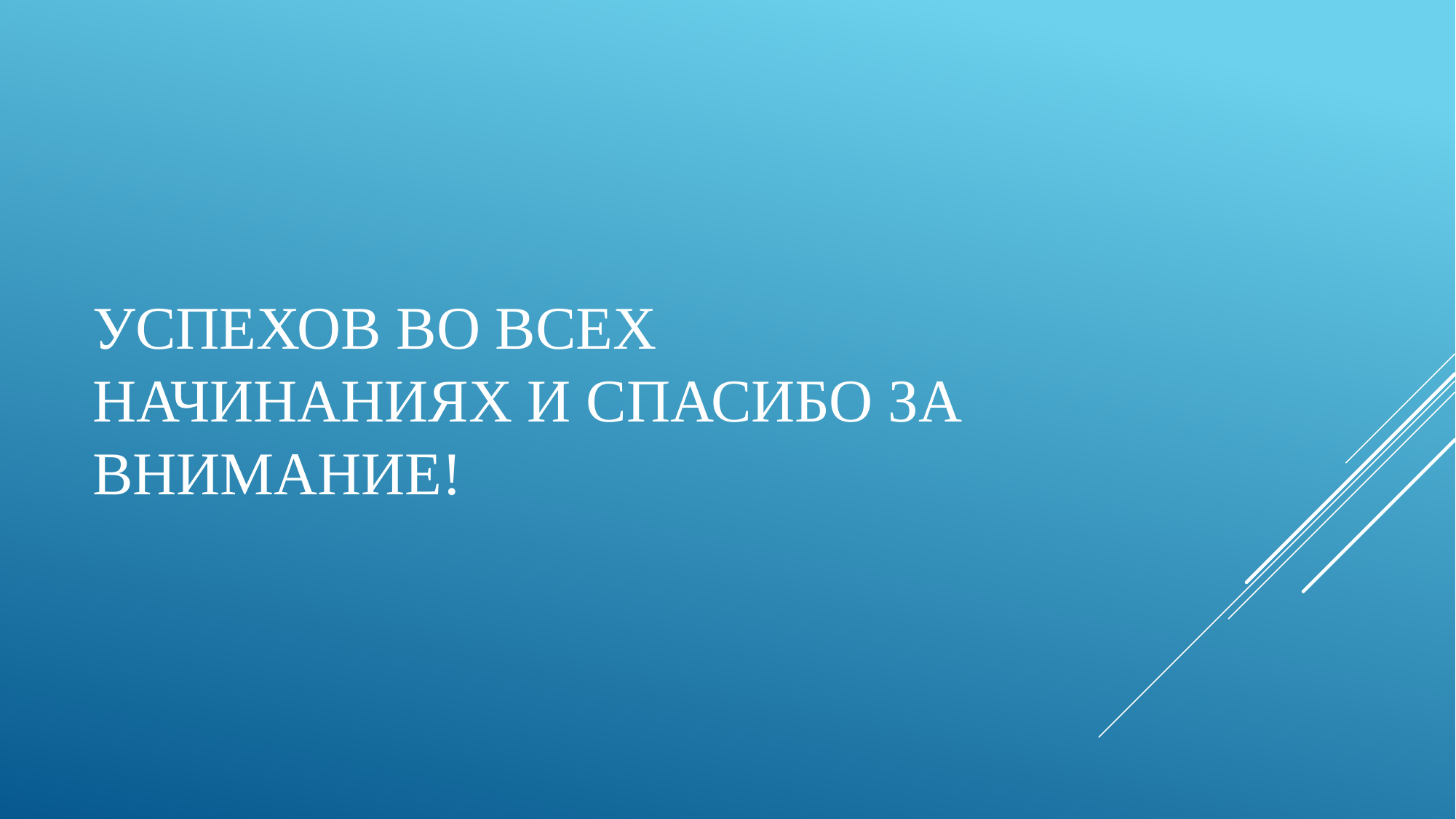

# Успехов во всех начинаниях и сПасибо за внимание!